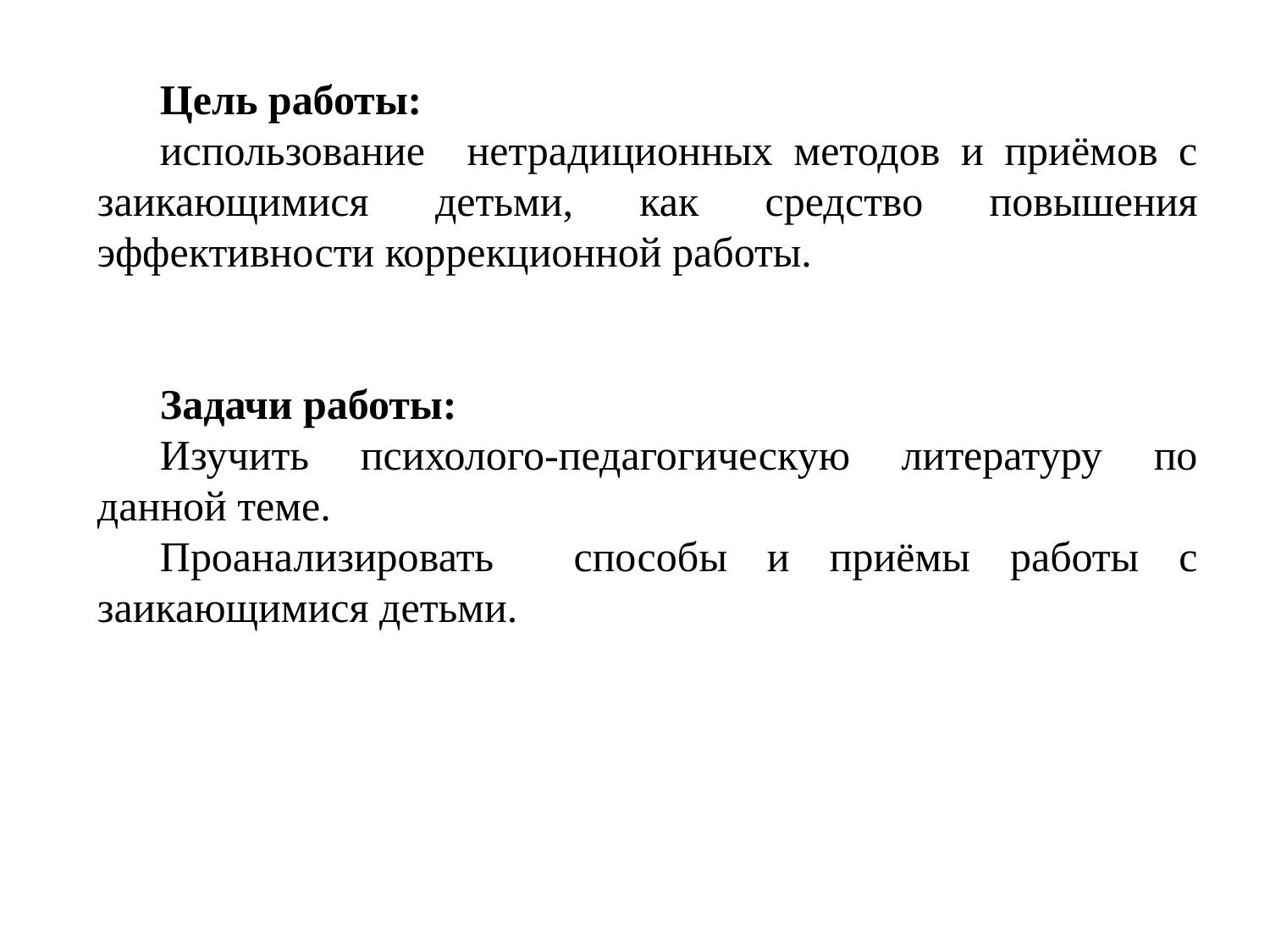

Цель работы:
использование  нетрадиционных методов и приёмов с заикающимися детьми, как средство повышения эффективности коррекционной работы.

Задачи работы:
Изучить психолого-педагогическую литературу по данной теме.
Проанализировать  способы и приёмы работы с заикающимися детьми.